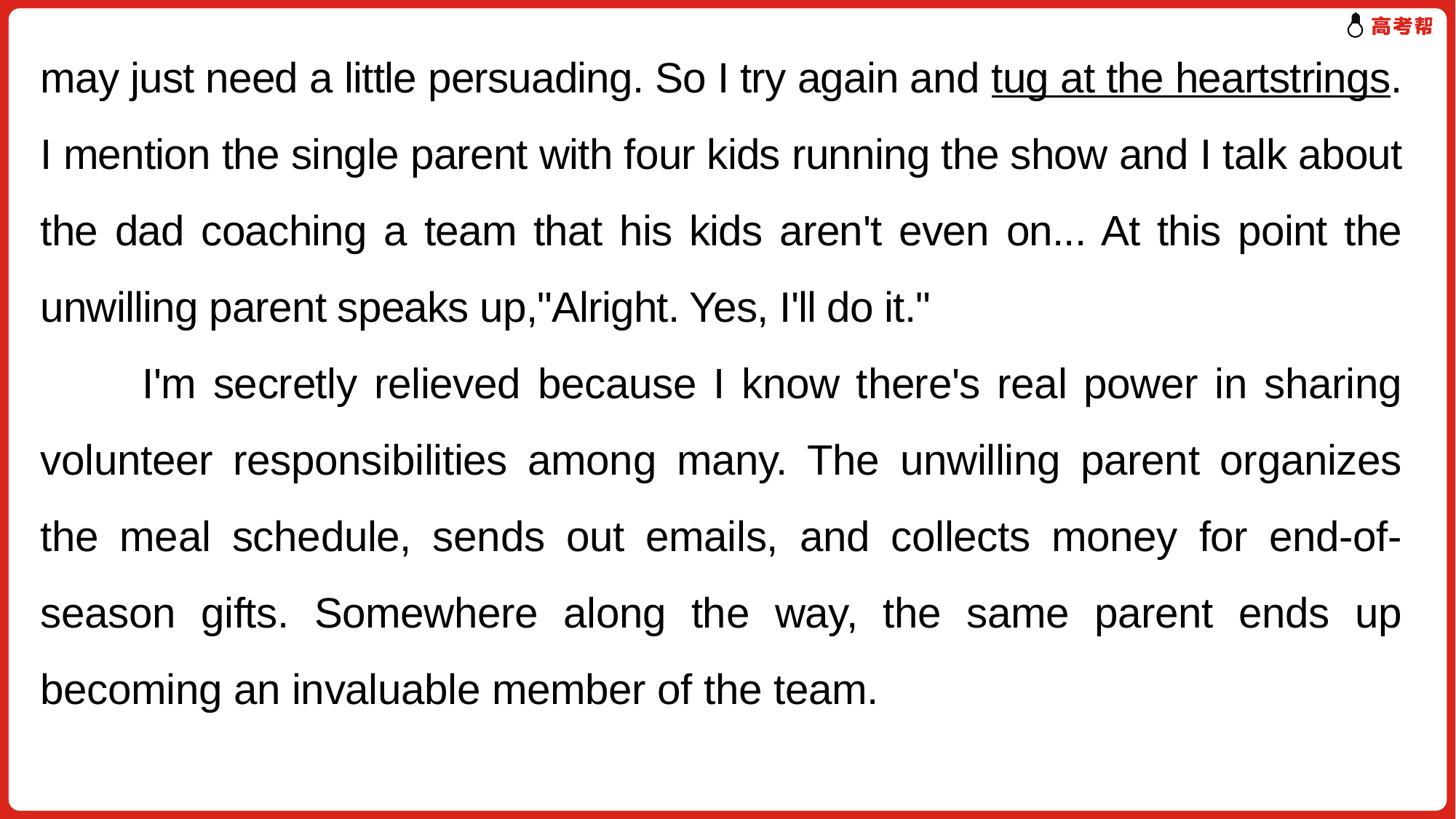

may just need a little persuading. So I try again and tug at the heartstrings. I mention the single parent with four kids running the show and I talk about the dad coaching a team that his kids aren't even on... At this point the unwilling parent speaks up,"Alright. Yes, I'll do it."
      I'm secretly relieved because I know there's real power in sharing volunteer responsibilities among many. The unwilling parent organizes the meal schedule, sends out emails, and collects money for end-of-season gifts. Somewhere along the way, the same parent ends up becoming an invaluable member of the team.